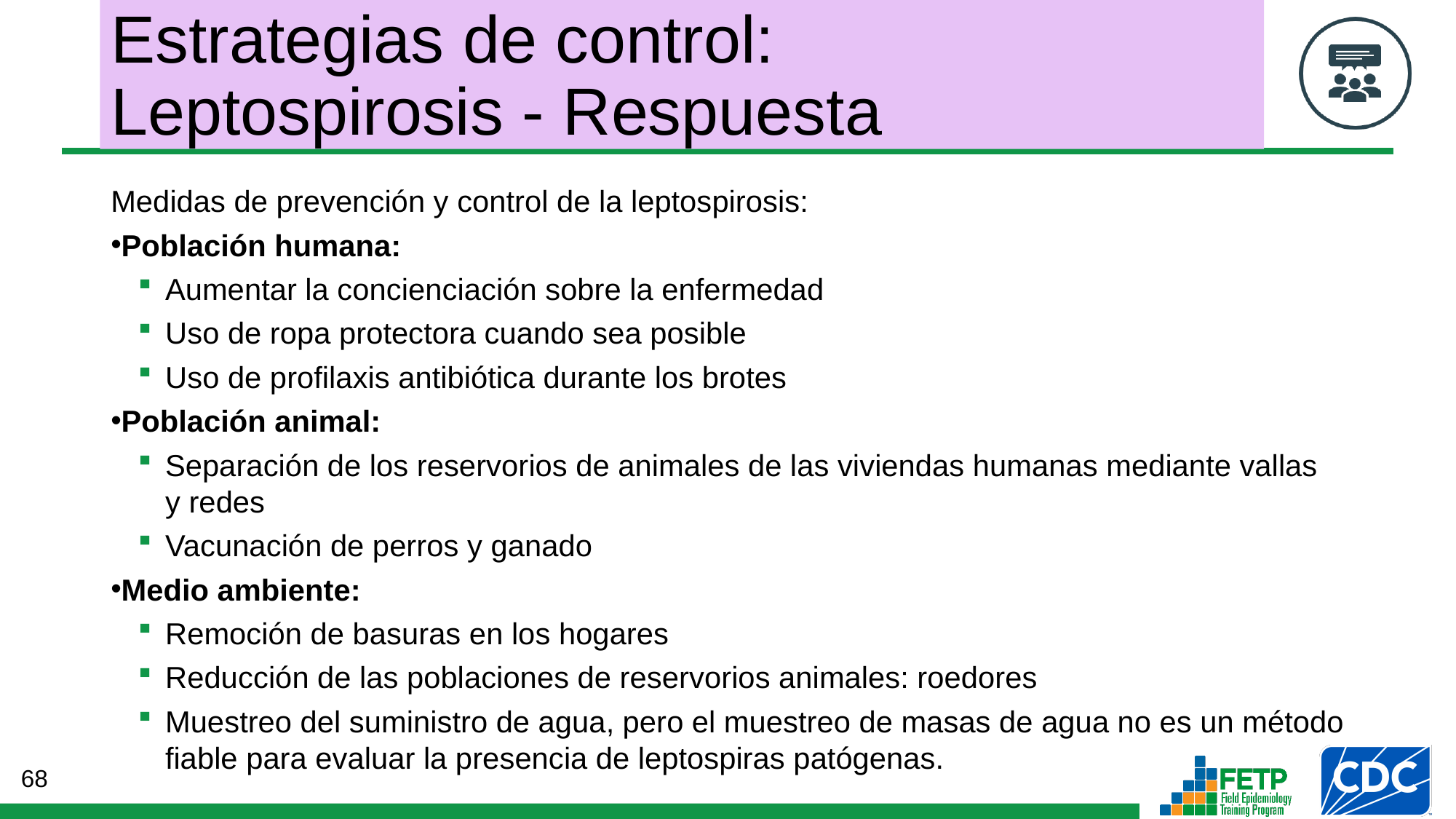

# Estrategias de control: Leptospirosis - Respuesta
Medidas de prevención y control de la leptospirosis:
Población humana:
Aumentar la concienciación sobre la enfermedad
Uso de ropa protectora cuando sea posible
Uso de profilaxis antibiótica durante los brotes
Población animal:
Separación de los reservorios de animales de las viviendas humanas mediante vallas
y redes
Vacunación de perros y ganado
Medio ambiente:
Remoción de basuras en los hogares
Reducción de las poblaciones de reservorios animales: roedores
Muestreo del suministro de agua, pero el muestreo de masas de agua no es un método fiable para evaluar la presencia de leptospiras patógenas.